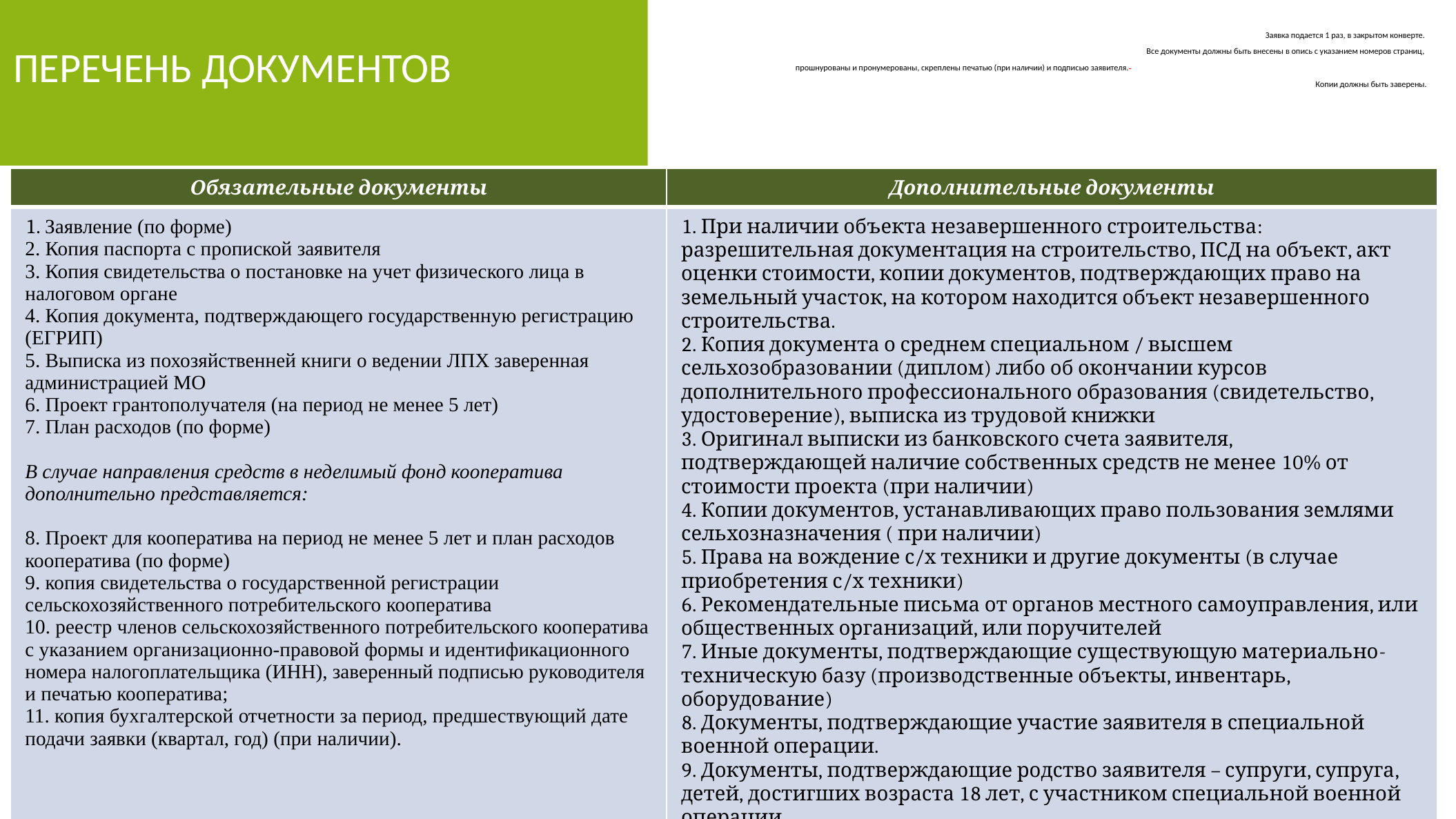

Заявка подается 1 раз, в закрытом конверте.
Все документы должны быть внесены в опись с указанием номеров страниц,
прошнурованы и пронумерованы, скреплены печатью (при наличии) и подписью заявителя.
Копии должны быть заверены.
# ПЕРЕЧЕНЬ ДОКУМЕНТОВ
| Обязательные документы | Дополнительные документы |
| --- | --- |
| 1. Заявление (по форме) 2. Копия паспорта с пропиской заявителя 3. Копия свидетельства о постановке на учет физического лица в налоговом органе 4. Копия документа, подтверждающего государственную регистрацию (ЕГРИП) 5. Выписка из похозяйственней книги о ведении ЛПХ заверенная администрацией МО 6. Проект грантополучателя (на период не менее 5 лет) 7. План расходов (по форме) В случае направления средств в неделимый фонд кооператива дополнительно представляется: 8. Проект для кооператива на период не менее 5 лет и план расходов кооператива (по форме) 9. копия свидетельства о государственной регистрации сельскохозяйственного потребительского кооператива 10. реестр членов сельскохозяйственного потребительского кооператива с указанием организационно-правовой формы и идентификационного номера налогоплательщика (ИНН), заверенный подписью руководителя и печатью кооператива; 11. копия бухгалтерской отчетности за период, предшествующий дате подачи заявки (квартал, год) (при наличии). | 1. При наличии объекта незавершенного строительства: разрешительная документация на строительство, ПСД на объект, акт оценки стоимости, копии документов, подтверждающих право на земельный участок, на котором находится объект незавершенного строительства. 2. Копия документа о среднем специальном / высшем сельхозобразовании (диплом) либо об окончании курсов дополнительного профессионального образования (свидетельство, удостоверение), выписка из трудовой книжки 3. Оригинал выписки из банковского счета заявителя, подтверждающей наличие собственных средств не менее 10% от стоимости проекта (при наличии) 4. Копии документов, устанавливающих право пользования землями сельхозназначения ( при наличии) 5. Права на вождение с/х техники и другие документы (в случае приобретения с/х техники) 6. Рекомендательные письма от органов местного самоуправления, или общественных организаций, или поручителей 7. Иные документы, подтверждающие существующую материально-техническую базу (производственные объекты, инвентарь, оборудование) 8. Документы, подтверждающие участие заявителя в специальной военной операции. 9. Документы, подтверждающие родство заявителя – супруги, супруга, детей, достигших возраста 18 лет, с участником специальной военной операции |